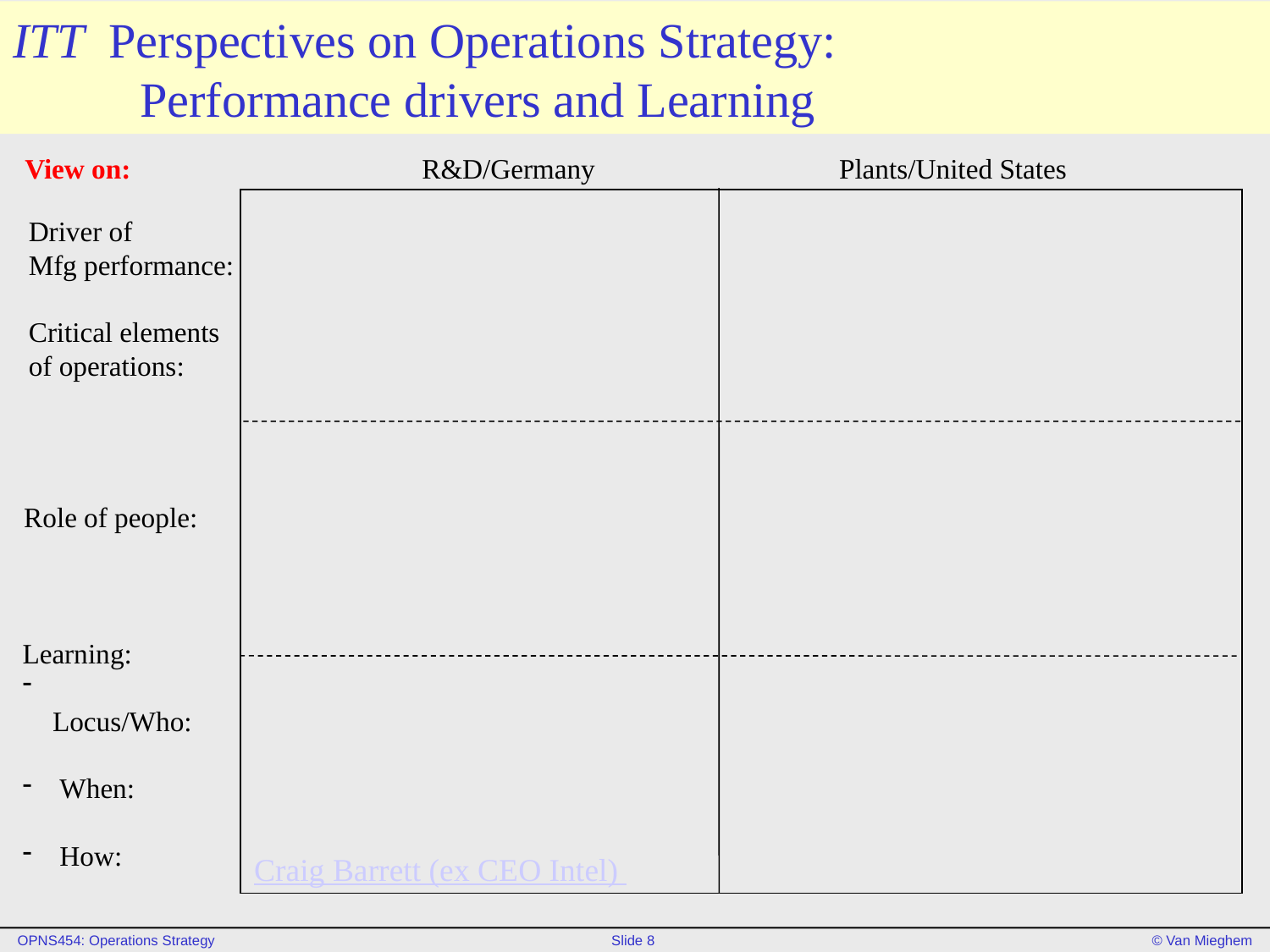

# ITT  Perspectives on Operations Strategy: Performance drivers and Learning
View on:
R&D/Germany
Plants/United States

Driver of
Mfg performance:

Critical elements
of operations:

Role of people:
Learning:
 Locus/Who:

 When:

 How:

Craig Barrett (ex CEO Intel)